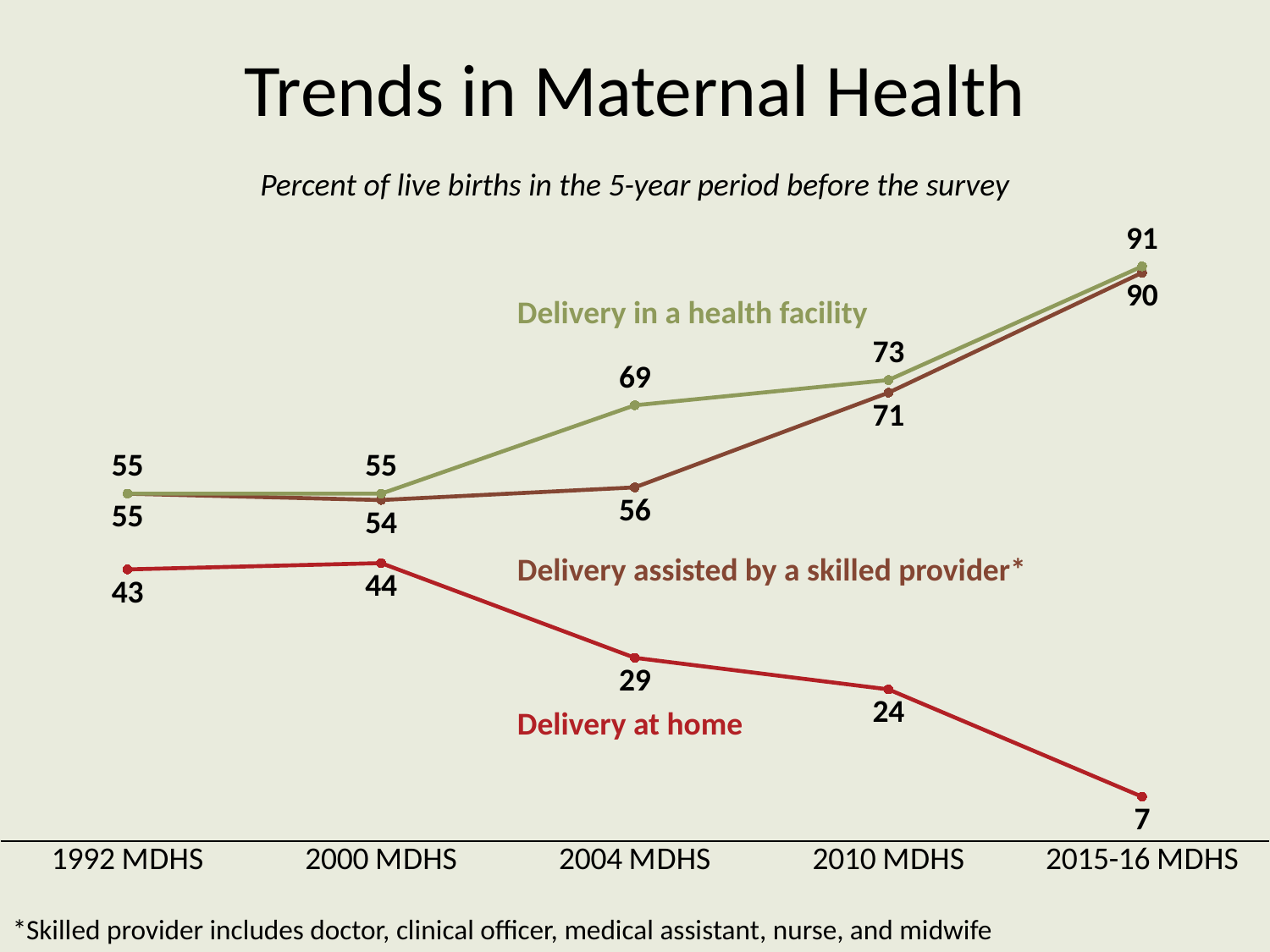

# Trends in Maternal Health
Percent of live births in the 5-year period before the survey

### Chart

| Category | Delivery at home | Delivery assisted by a skilled provider | Delivery in a health facility |
|---|---|---|---|
| 1992 MDHS | 43.0 | 55.0 | 55.0 |
| 2000 MDHS | 44.0 | 54.0 | 55.0 |
| 2004 MDHS | 29.0 | 56.0 | 69.0 |
| 2010 MDHS | 24.0 | 71.0 | 73.0 |
| 2015-16 MDHS | 7.0 | 90.0 | 91.0 |
Delivery in a health facility
Delivery assisted by a skilled provider*
Delivery at home
*Skilled provider includes doctor, clinical officer, medical assistant, nurse, and midwife